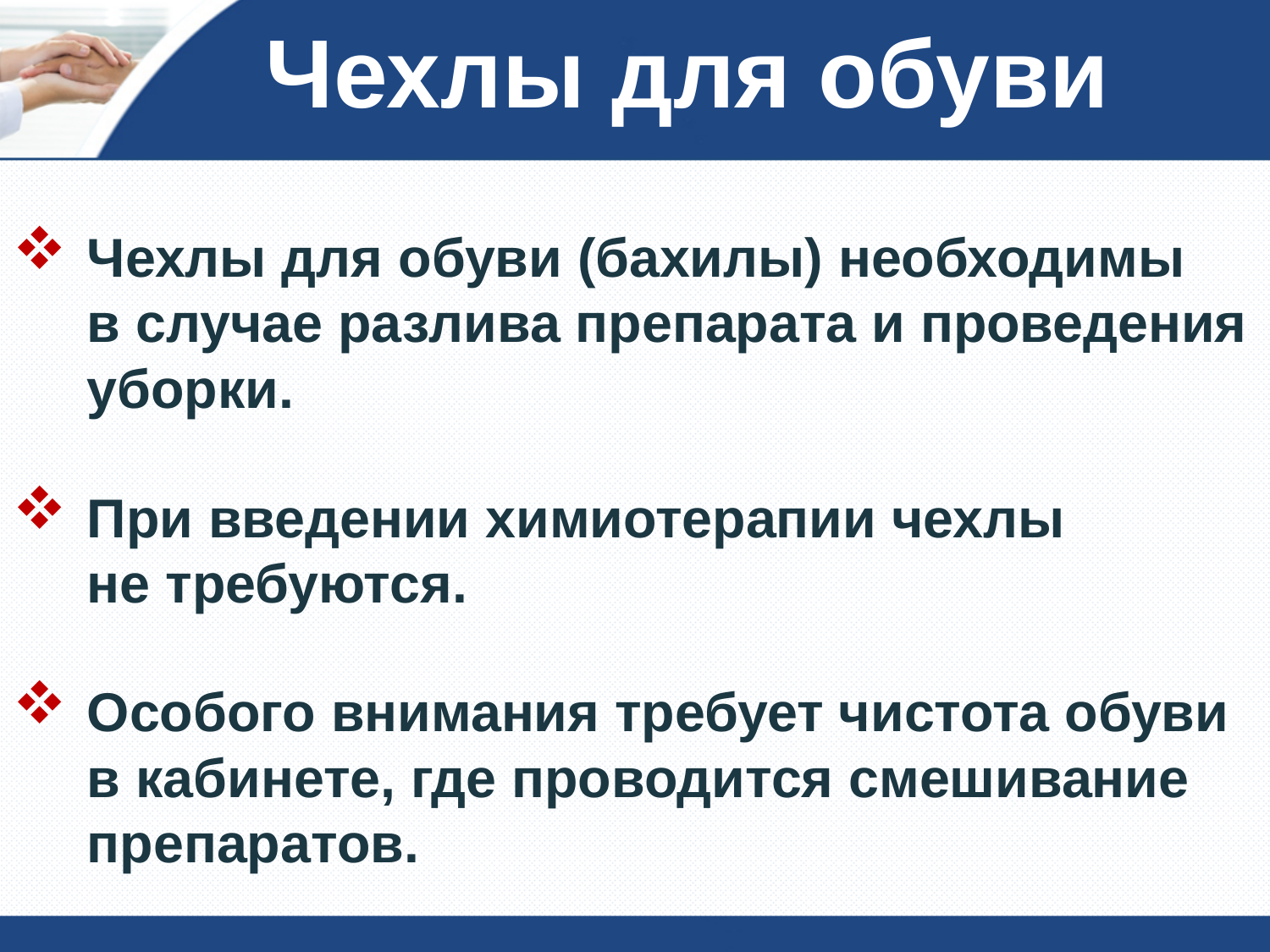

# Чехлы для обуви
Чехлы для обуви (бахилы) необходимы     в случае разлива препарата и проведения уборки.
При введении химиотерапии чехлы            не требуются.
Особого внимания требует чистота обуви в кабинете, где проводится смешивание препаратов.